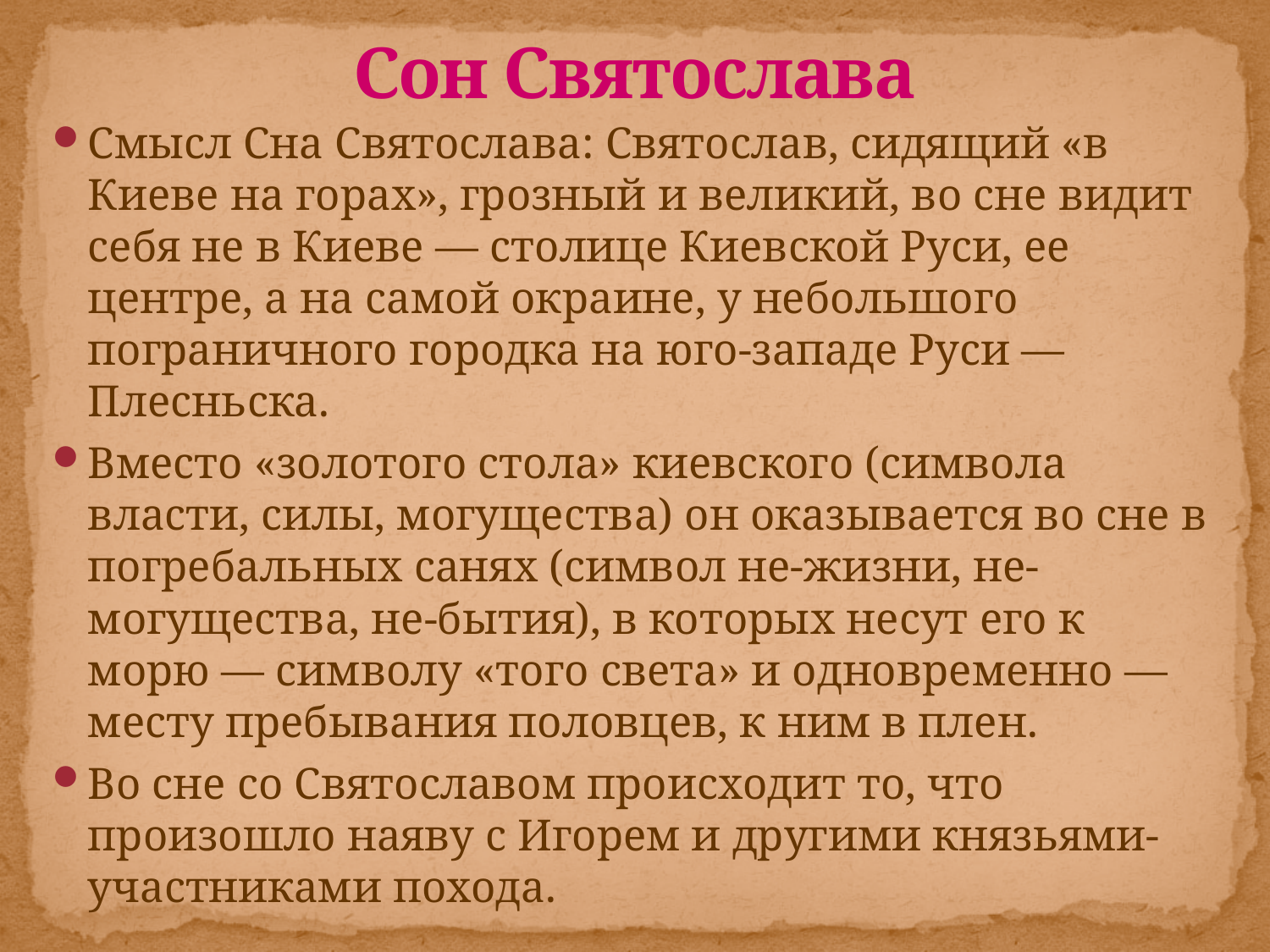

# Сон Святослава
Смысл Сна Святослава: Святослав, сидящий «в Киеве на горах», грозный и великий, во сне видит себя не в Киеве — столице Киевской Руси, ее центре, а на самой окраине, у небольшого пограничного городка на юго-западе Руси — Плесньска.
Вместо «золотого стола» киевского (символа власти, силы, могущества) он оказывается во сне в погребальных санях (символ не-жизни, не-могущества, не-бытия), в которых несут его к морю — символу «того света» и одновременно — месту пребывания половцев, к ним в плен.
Во сне со Святославом происходит то, что произошло наяву с Игорем и другими князьями-участниками похода.